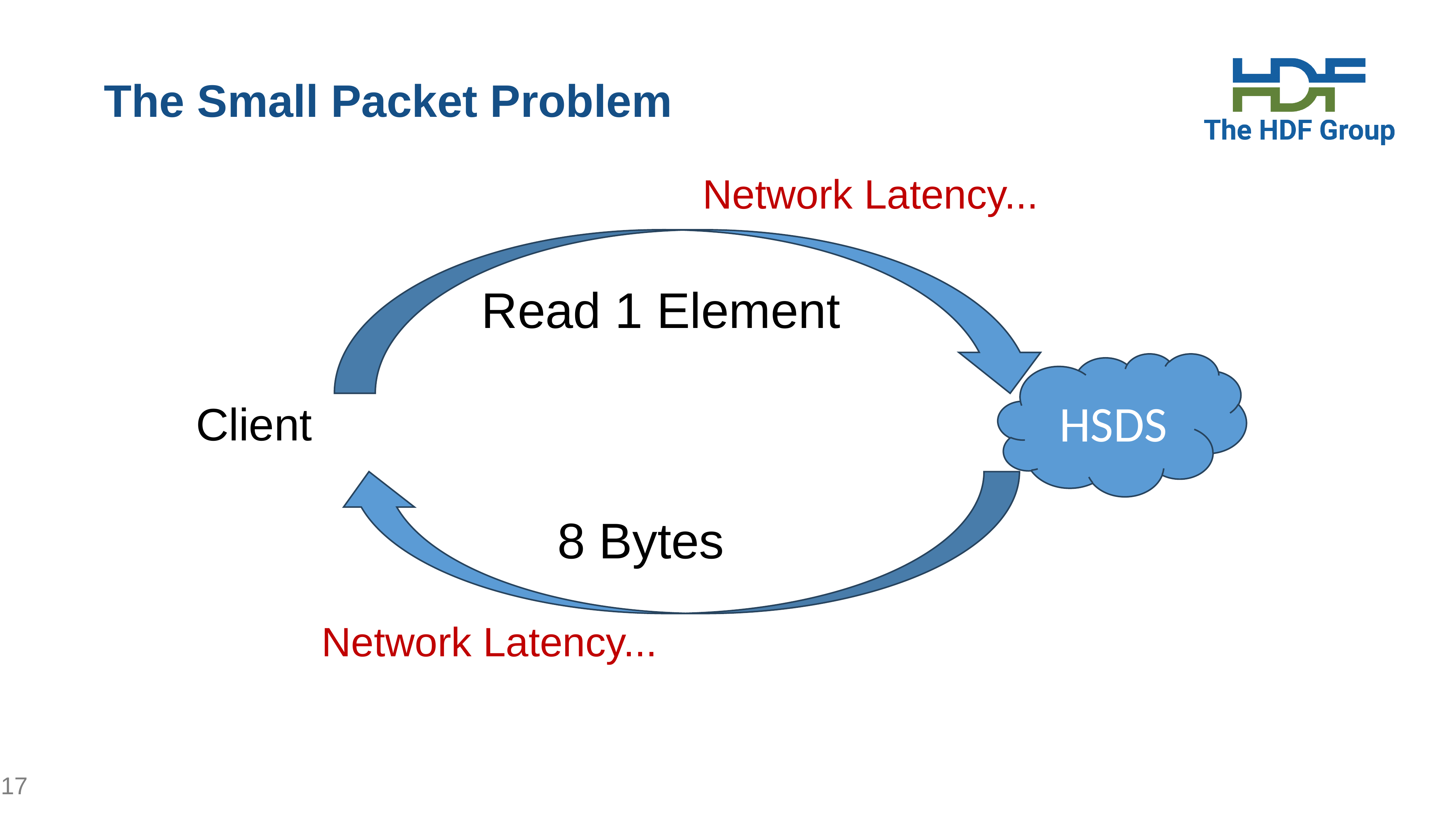

# The Small Packet Problem
Network Latency...

Read 1 Element
HSDS
Client

8 Bytes
Network Latency...